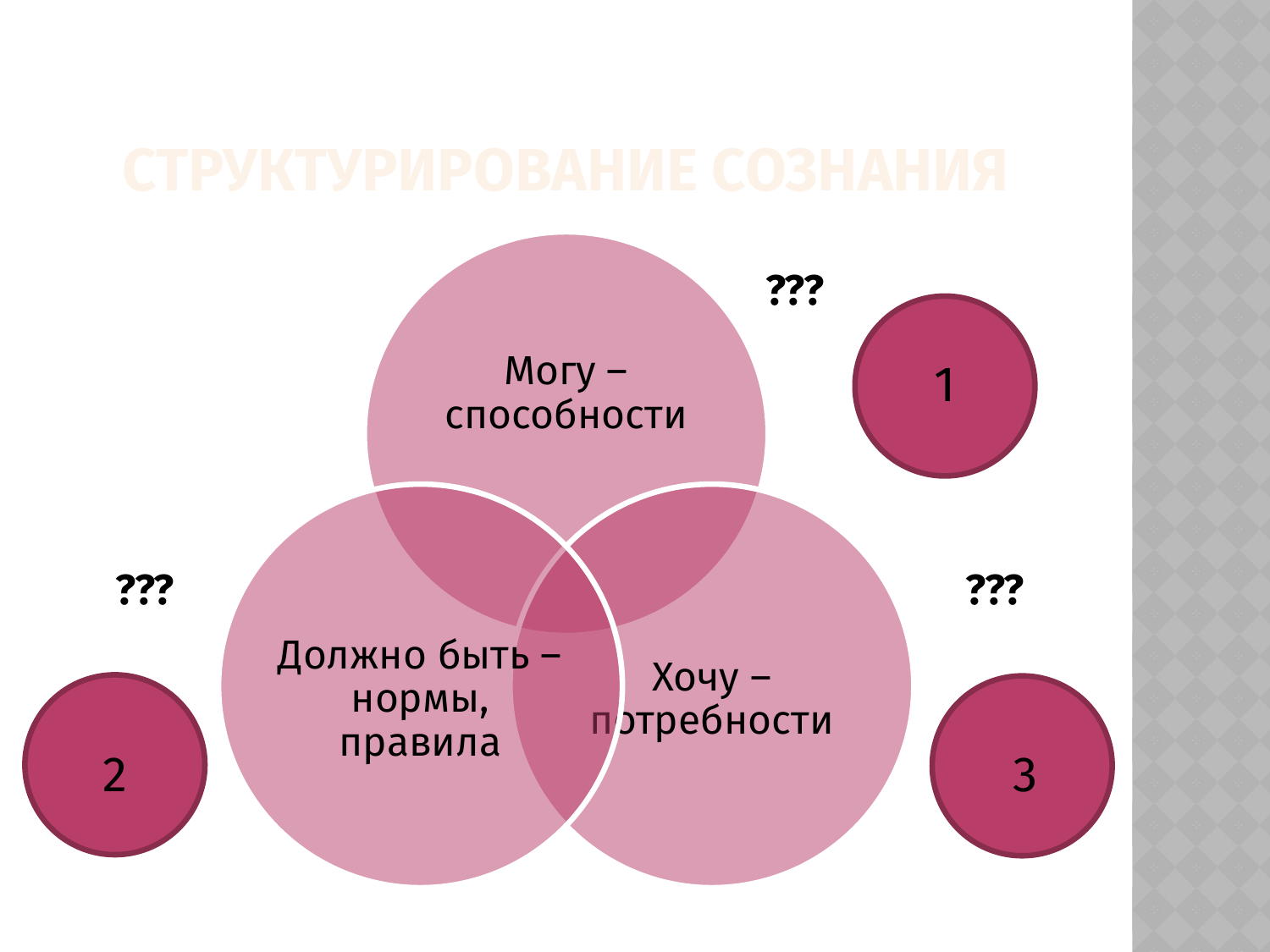

# Структурирование сознания
Могу –способности
Хочу – потребности
Должно быть – нормы, правила
???

1
???
???

2
3